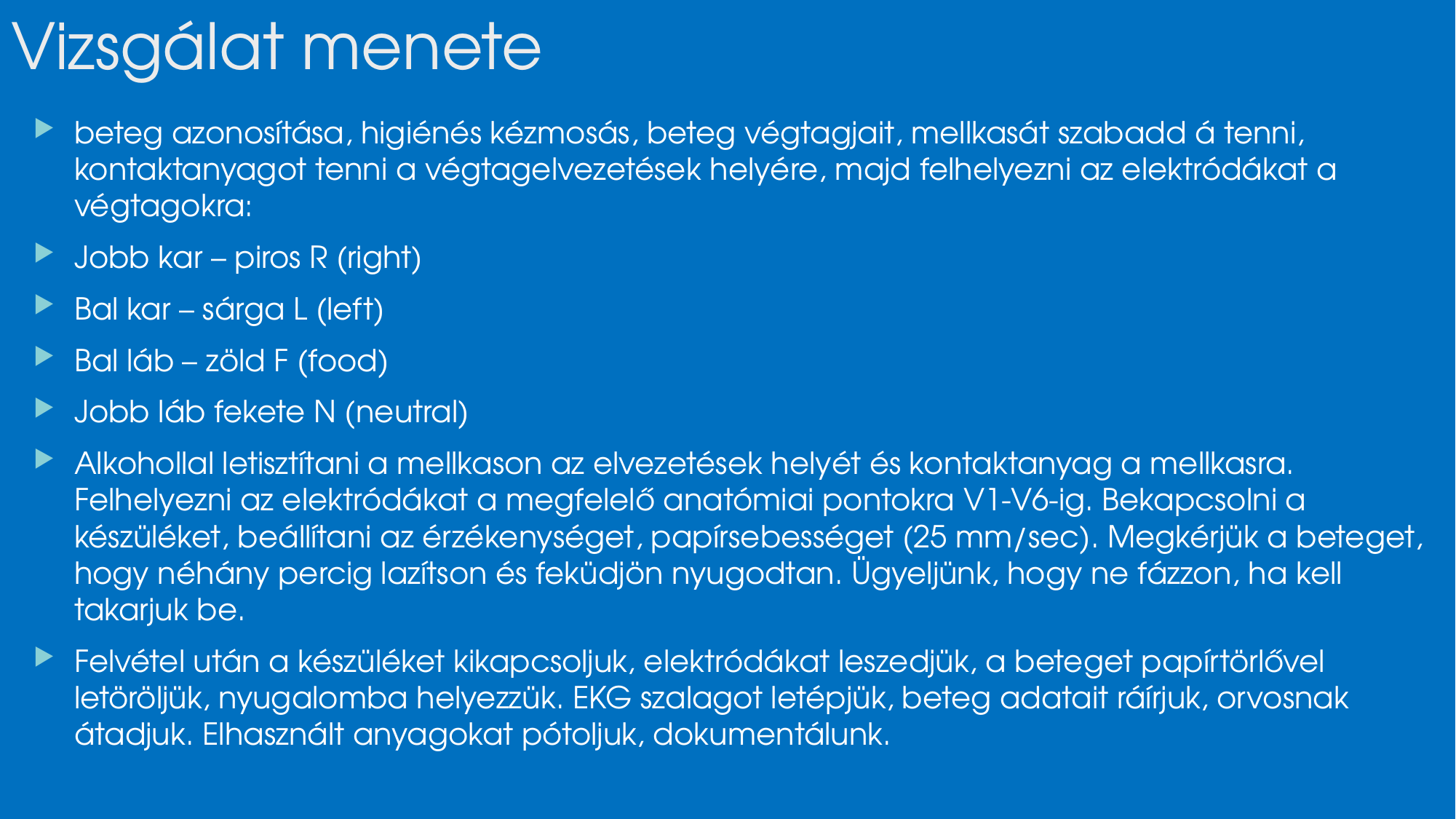

# Vizsgálat menete
beteg azonosítása, higiénés kézmosás, beteg végtagjait, mellkasát szabadd á tenni, kontaktanyagot tenni a végtagelvezetések helyére, majd felhelyezni az elektródákat a végtagokra:
Jobb kar – piros R (right)
Bal kar – sárga L (left)
Bal láb – zöld F (food)
Jobb láb fekete N (neutral)
Alkohollal letisztítani a mellkason az elvezetések helyét és kontaktanyag a mellkasra. Felhelyezni az elektródákat a megfelelő anatómiai pontokra V1-V6-ig. Bekapcsolni a készüléket, beállítani az érzékenységet, papírsebességet (25 mm/sec). Megkérjük a beteget, hogy néhány percig lazítson és feküdjön nyugodtan. Ügyeljünk, hogy ne fázzon, ha kell takarjuk be.
Felvétel után a készüléket kikapcsoljuk, elektródákat leszedjük, a beteget papírtörlővel letöröljük, nyugalomba helyezzük. EKG szalagot letépjük, beteg adatait ráírjuk, orvosnak átadjuk. Elhasznált anyagokat pótoljuk, dokumentálunk.